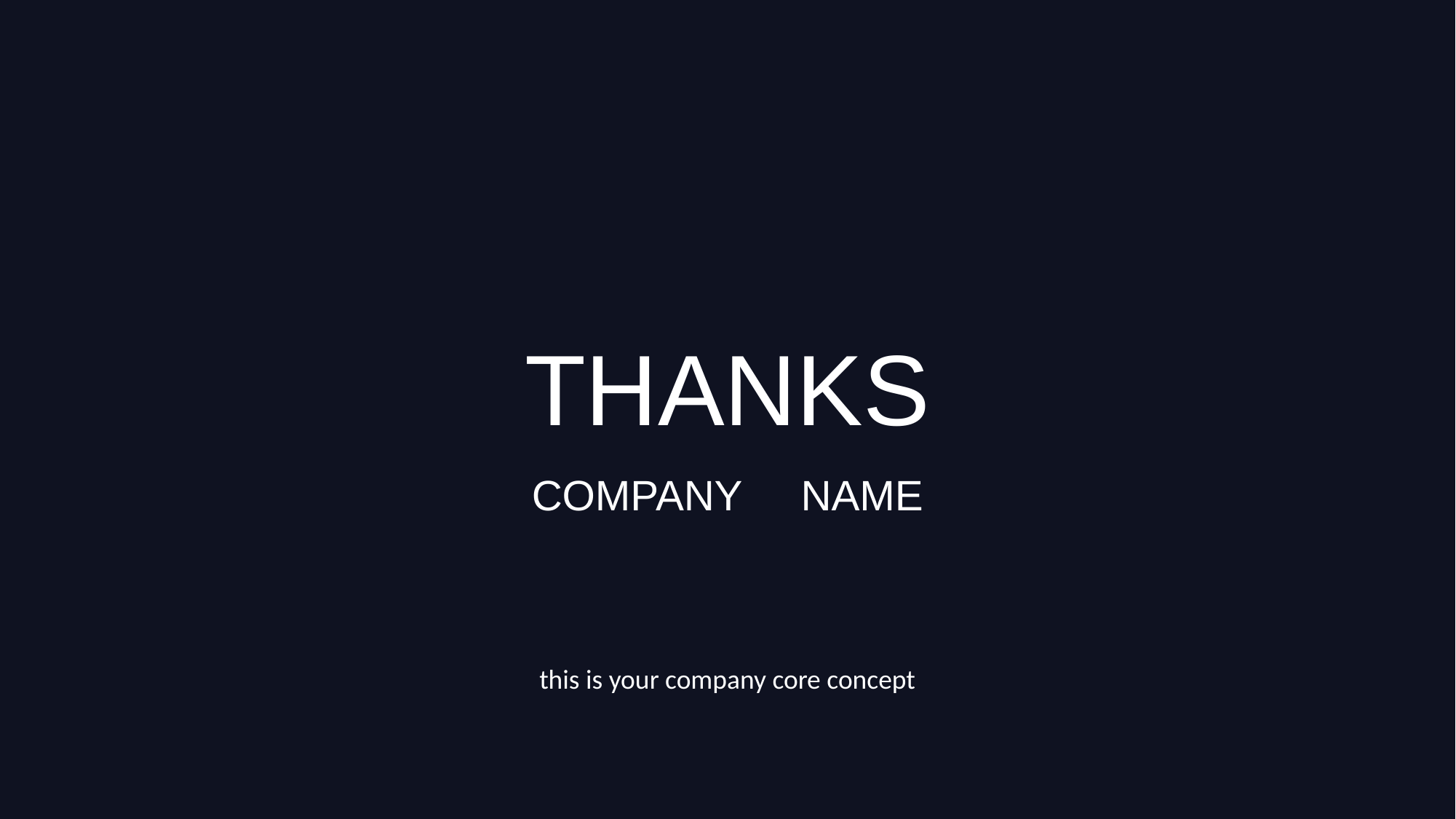

THANKS
COMPANY     NAME
this is your company core concept